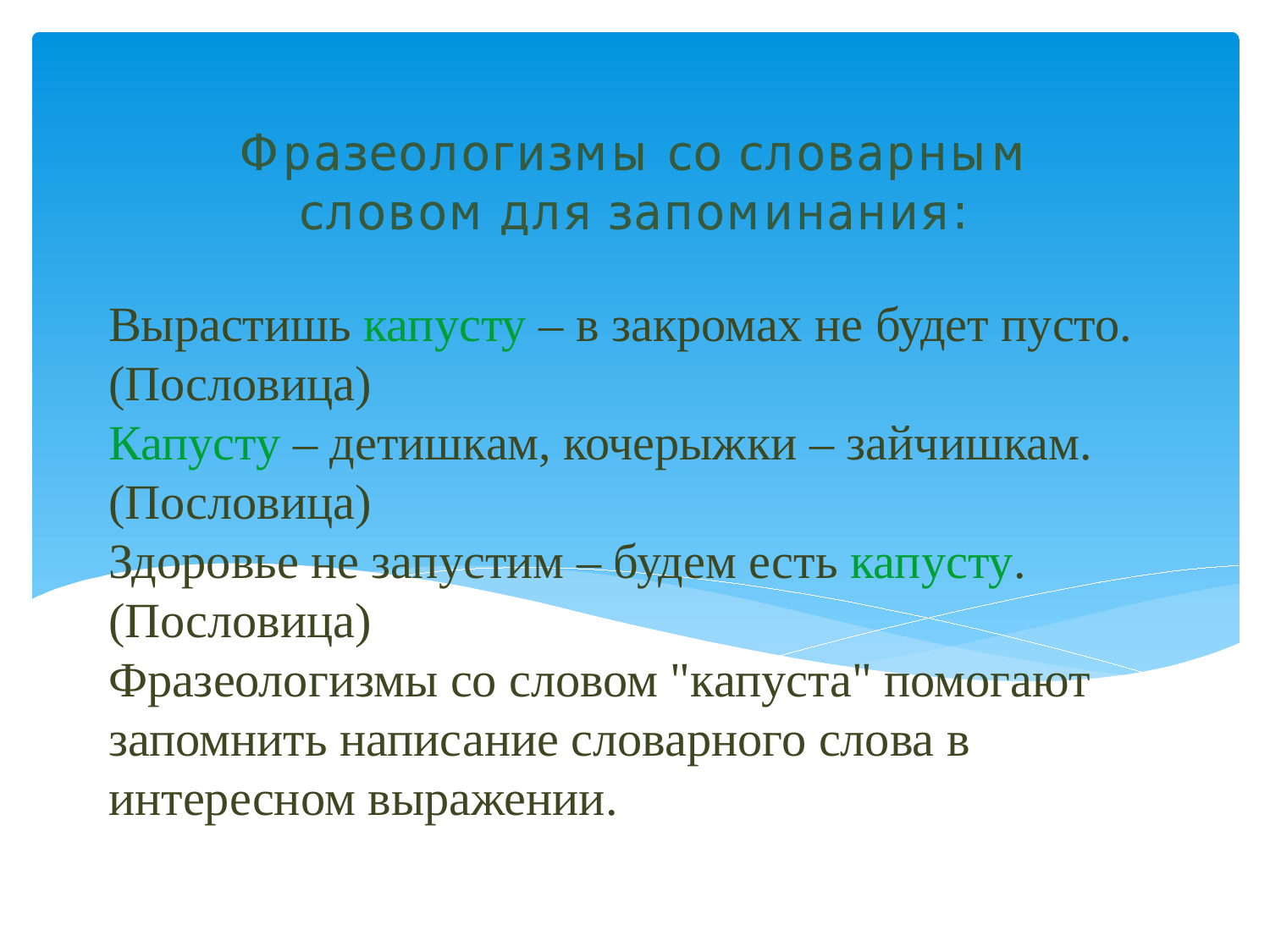

Фразеологизмы со словарным словом для запоминания:
# Вырастишь капусту – в закромах не будет пусто. (Пословица) Капусту – детишкам, кочерыжки – зайчишкам. (Пословица) Здоровье не запустим – будем есть капусту. (Пословица) Фразеологизмы со словом "капуста" помогают запомнить написание словарного слова в интересном выражении.